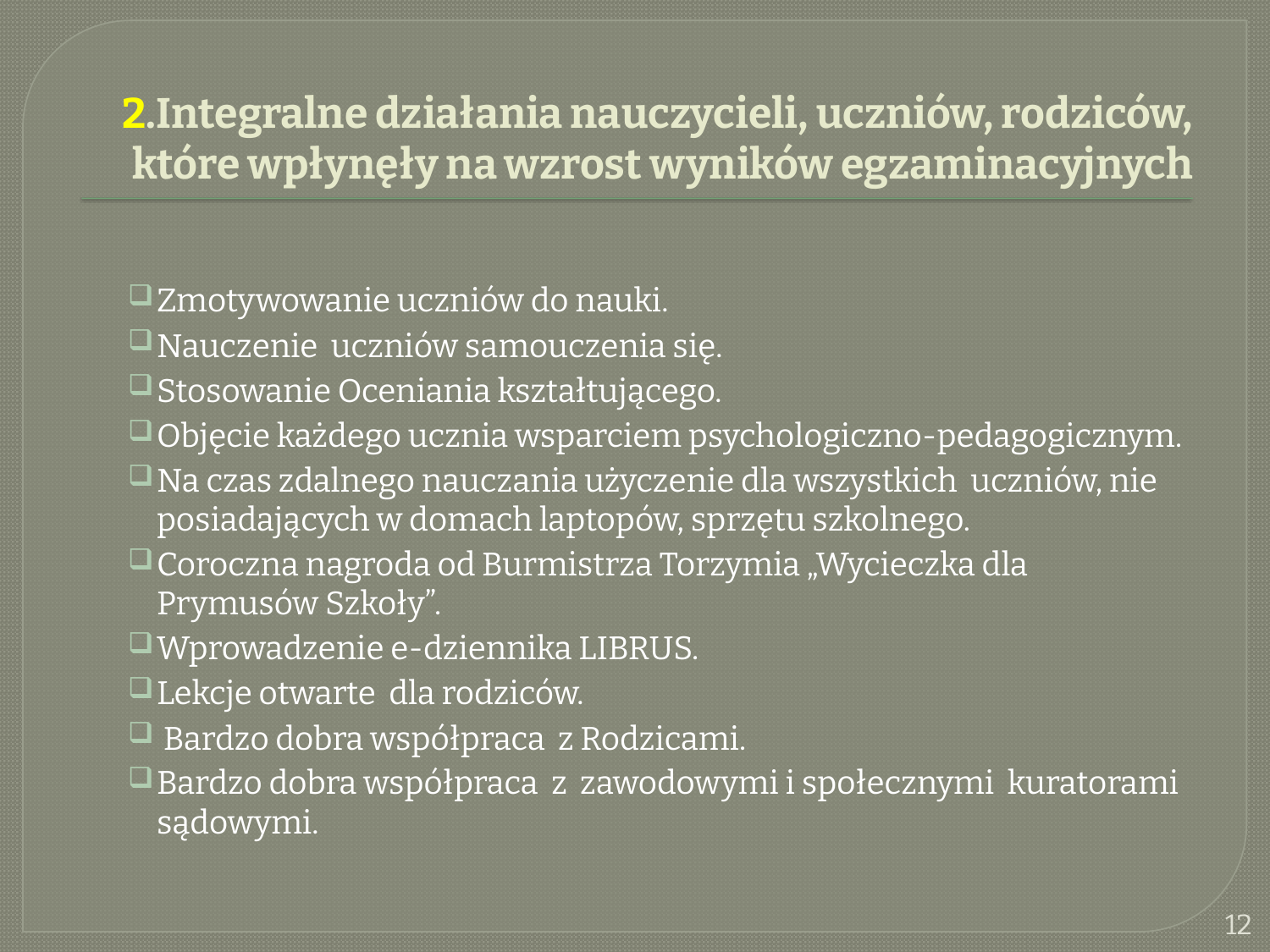

# 2.Integralne działania nauczycieli, uczniów, rodziców, które wpłynęły na wzrost wyników egzaminacyjnych

Zmotywowanie uczniów do nauki.
Nauczenie  uczniów samouczenia się.
Stosowanie Oceniania kształtującego.
Objęcie każdego ucznia wsparciem psychologiczno-pedagogicznym.
Na czas zdalnego nauczania użyczenie dla wszystkich  uczniów, nie posiadających w domach laptopów, sprzętu szkolnego.
Coroczna nagroda od Burmistrza Torzymia „Wycieczka dla Prymusów Szkoły”.
Wprowadzenie e-dziennika LIBRUS.
Lekcje otwarte  dla rodziców.
 Bardzo dobra współpraca  z Rodzicami.
Bardzo dobra współpraca  z  zawodowymi i społecznymi  kuratorami sądowymi.

12